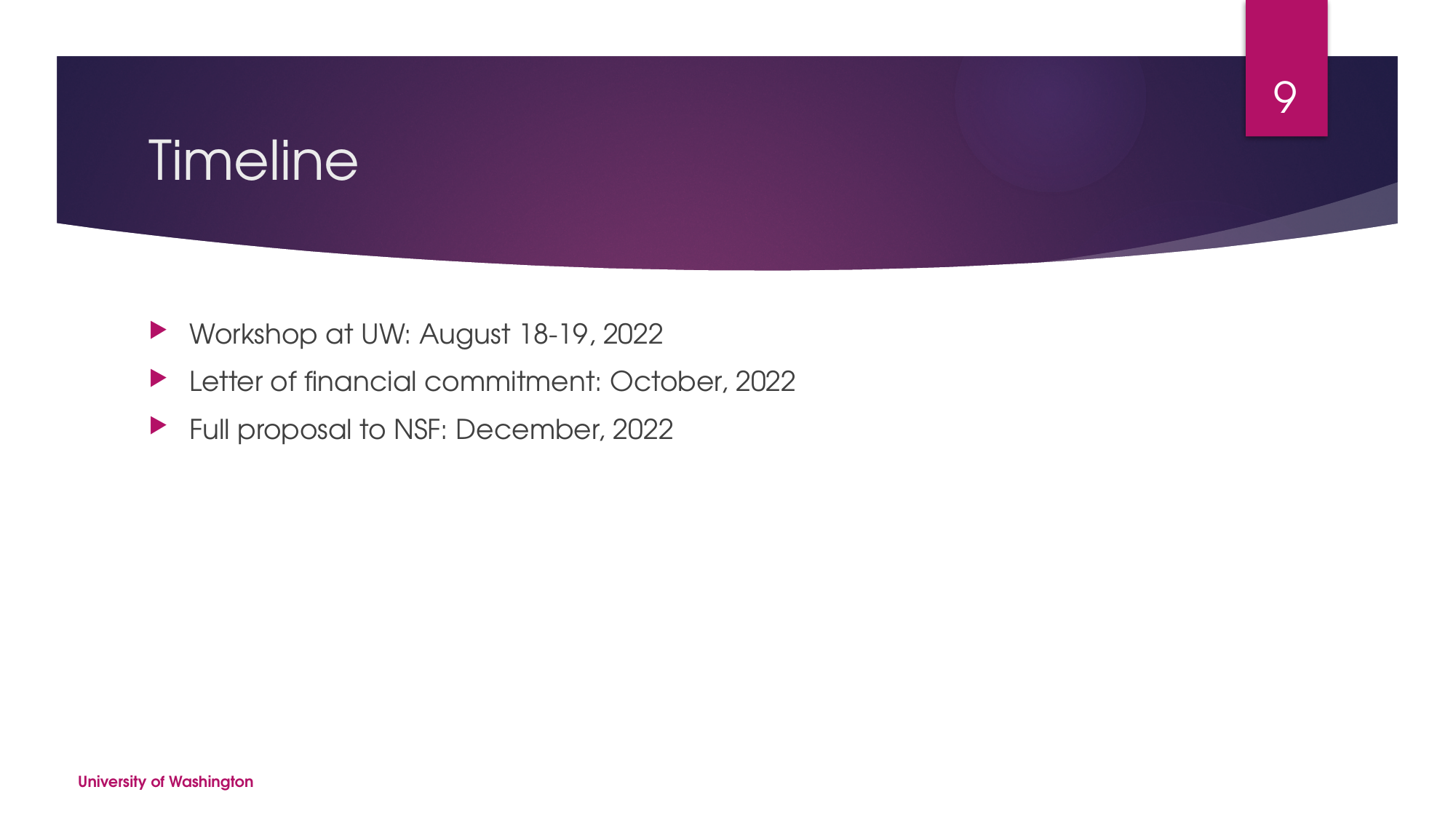

9
# Timeline
Workshop at UW: August 18-19, 2022
Letter of financial commitment: October, 2022
Full proposal to NSF: December, 2022

University of Washington